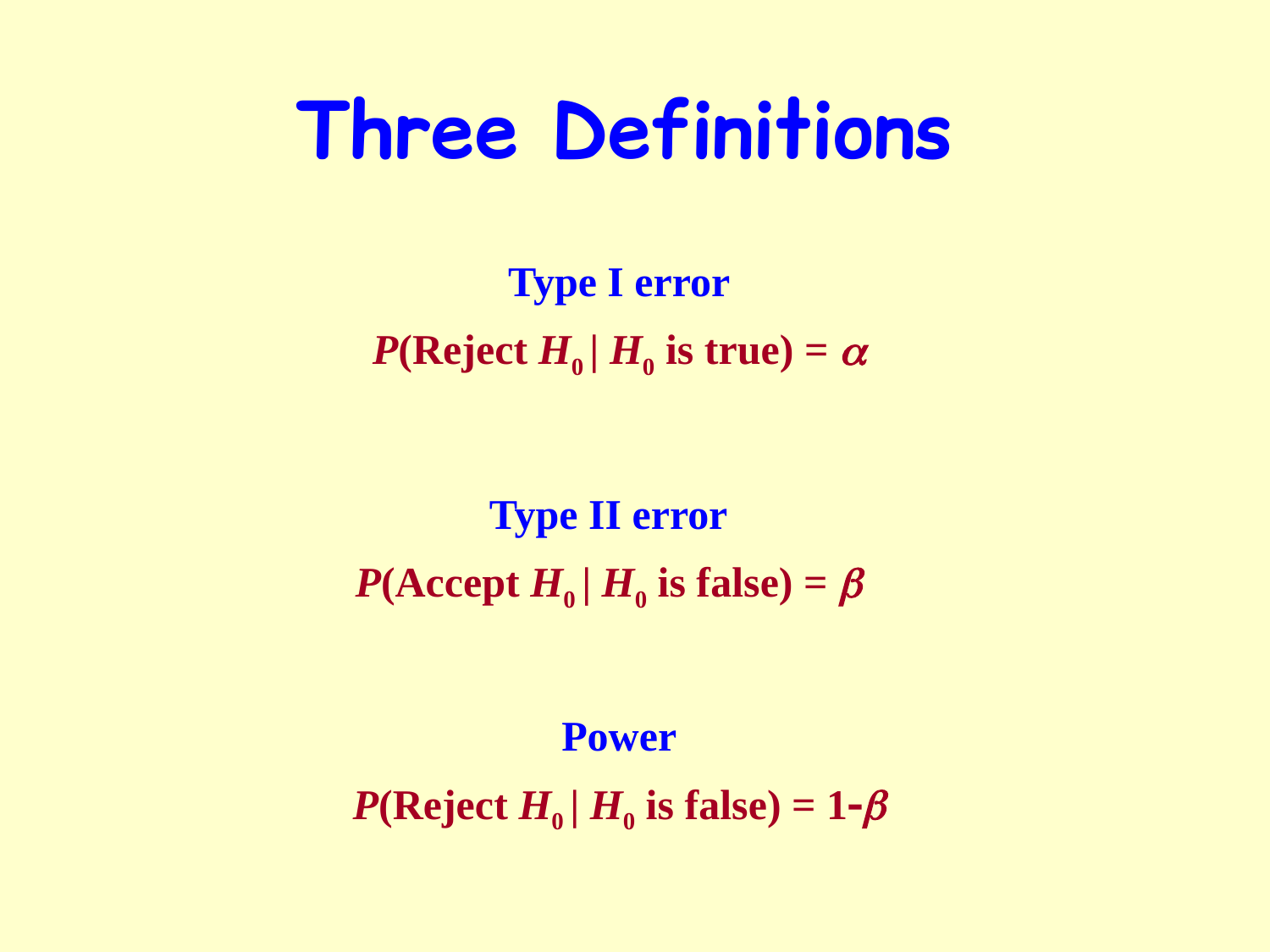

# Three Definitions
Type I error
P(Reject H0 | H0 is true) = α
Type II error
P(Accept H0 | H0 is false) = β
Power
P(Reject H0 | H0 is false) = 1−β